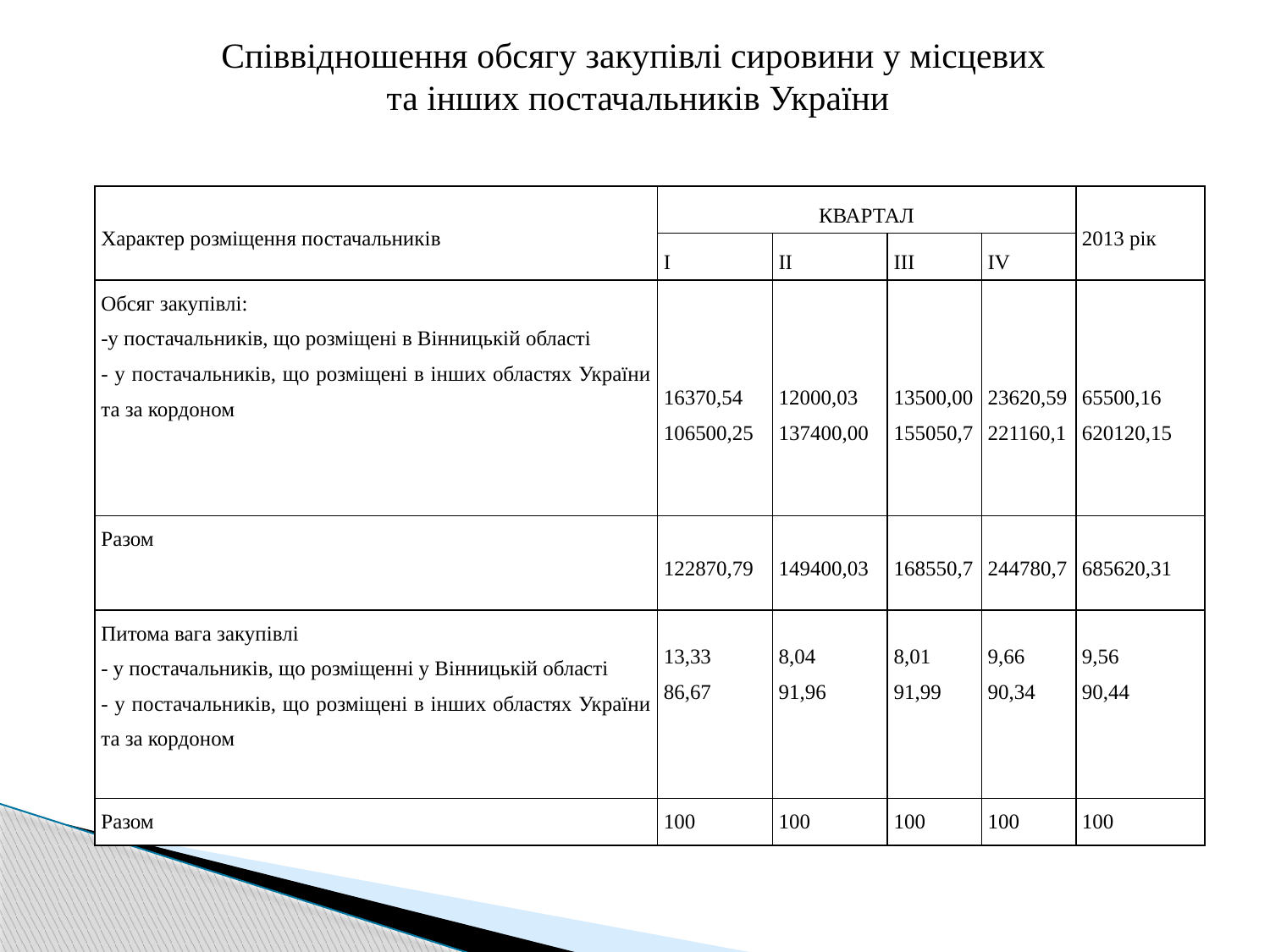

Співвідношення обсягу закупівлі сировини у місцевих
та інших постачальників України

| Характер розміщення постачальників | КВАРТАЛ |  |  |  | 2013 рік |
| --- | --- | --- | --- | --- | --- |
|  | I | II | III | IV |  |
| Обсяг закупівлі: -у постачальників, що розміщені в Вінницькій області - у постачальників, що розміщені в інших областях України та за кордоном | 16370,54 106500,25 | 12000,03 137400,00 | 13500,00 155050,7 | 23620,59 221160,1 | 65500,16 620120,15 |
| Разом | 122870,79 | 149400,03 | 168550,7 | 244780,7 | 685620,31 |
| Питома вага закупівлі - у постачальників, що розміщенні у Вінницькій області - у постачальників, що розміщені в інших областях України та за кордоном | 13,33 86,67 | 8,04 91,96 | 8,01 91,99 | 9,66 90,34 | 9,56 90,44 |
| Разом | 100 | 100 | 100 | 100 | 100 |